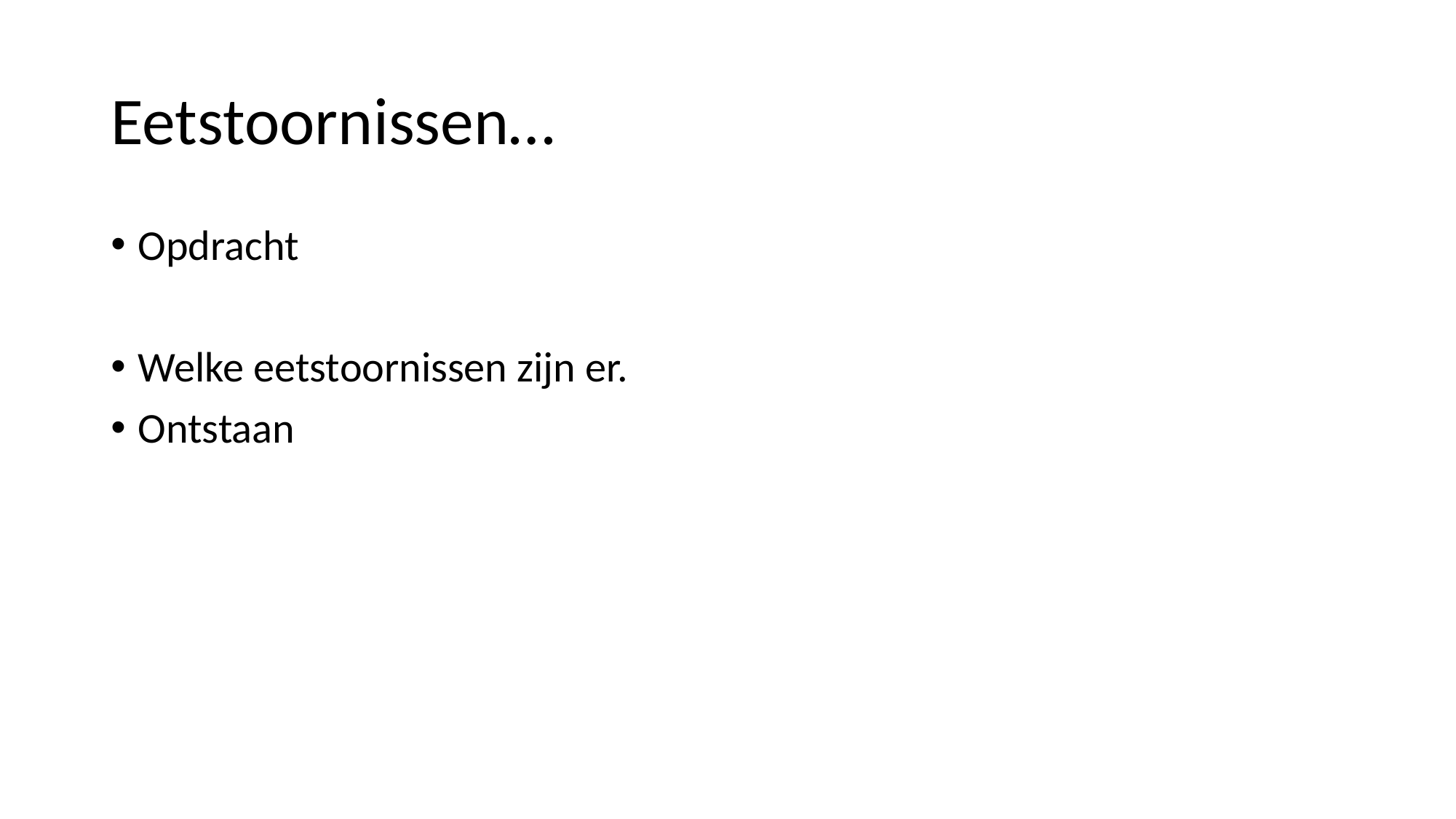

# Eetstoornissen…
Opdracht

Welke eetstoornissen zijn er.
Ontstaan